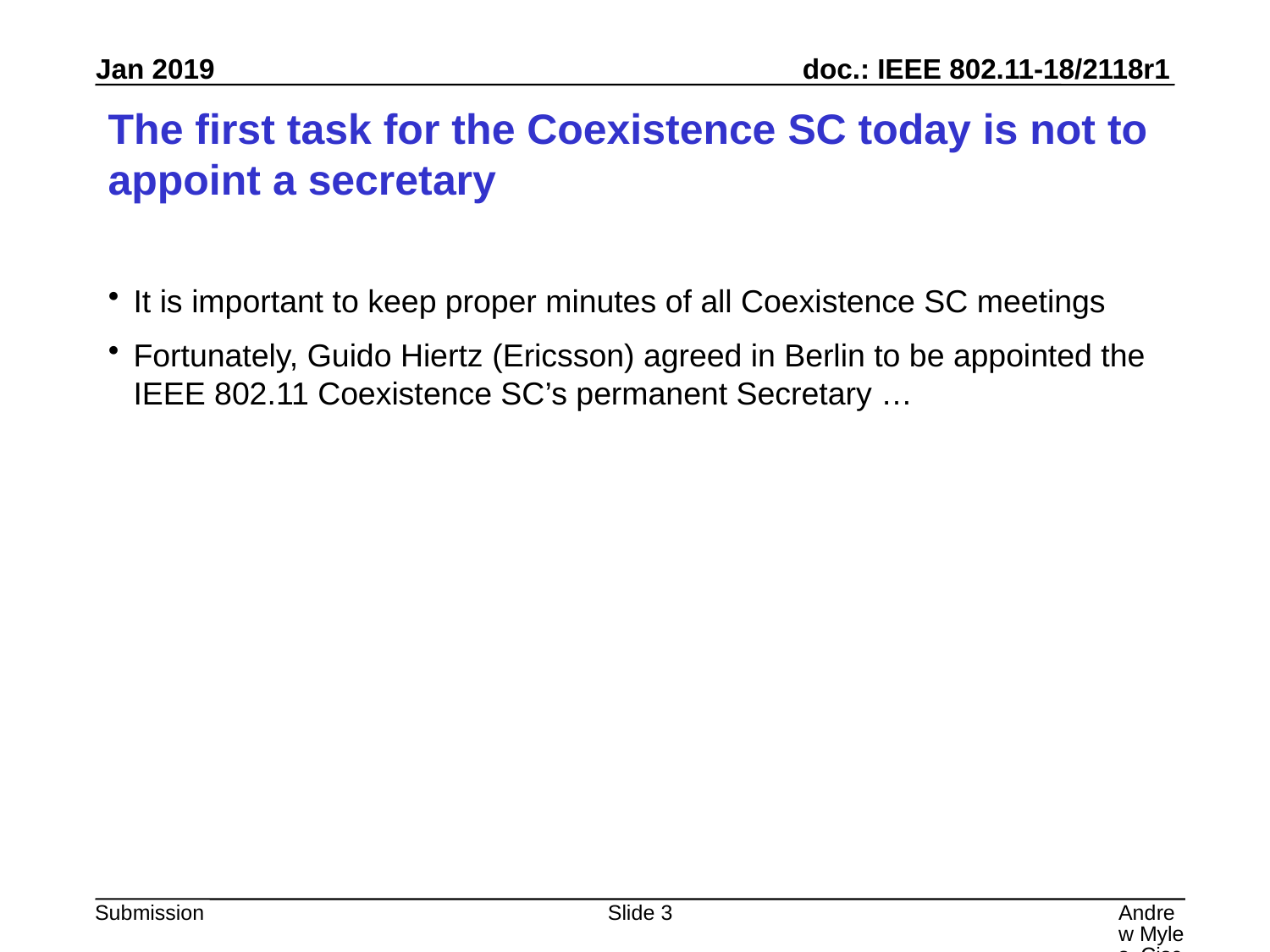

# The first task for the Coexistence SC today is not to appoint a secretary
It is important to keep proper minutes of all Coexistence SC meetings
Fortunately, Guido Hiertz (Ericsson) agreed in Berlin to be appointed the IEEE 802.11 Coexistence SC’s permanent Secretary …

Slide 3
Andrew Myles, Cisco